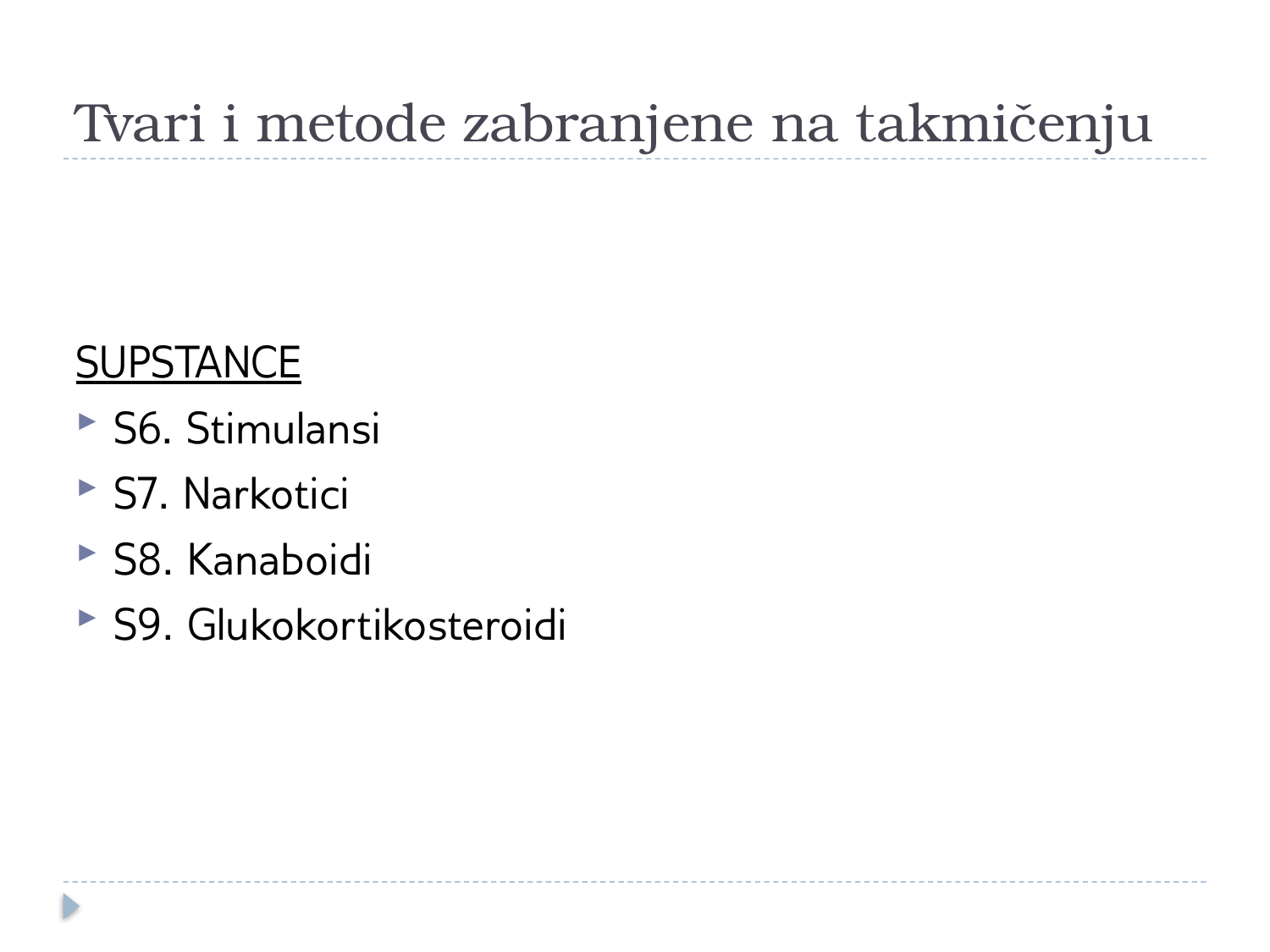

# Tvari i metode zabranjene na takmičenju
SUPSTANCE
S6. Stimulansi
S7. Narkotici
S8. Kanaboidi
S9. Glukokortikosteroidi